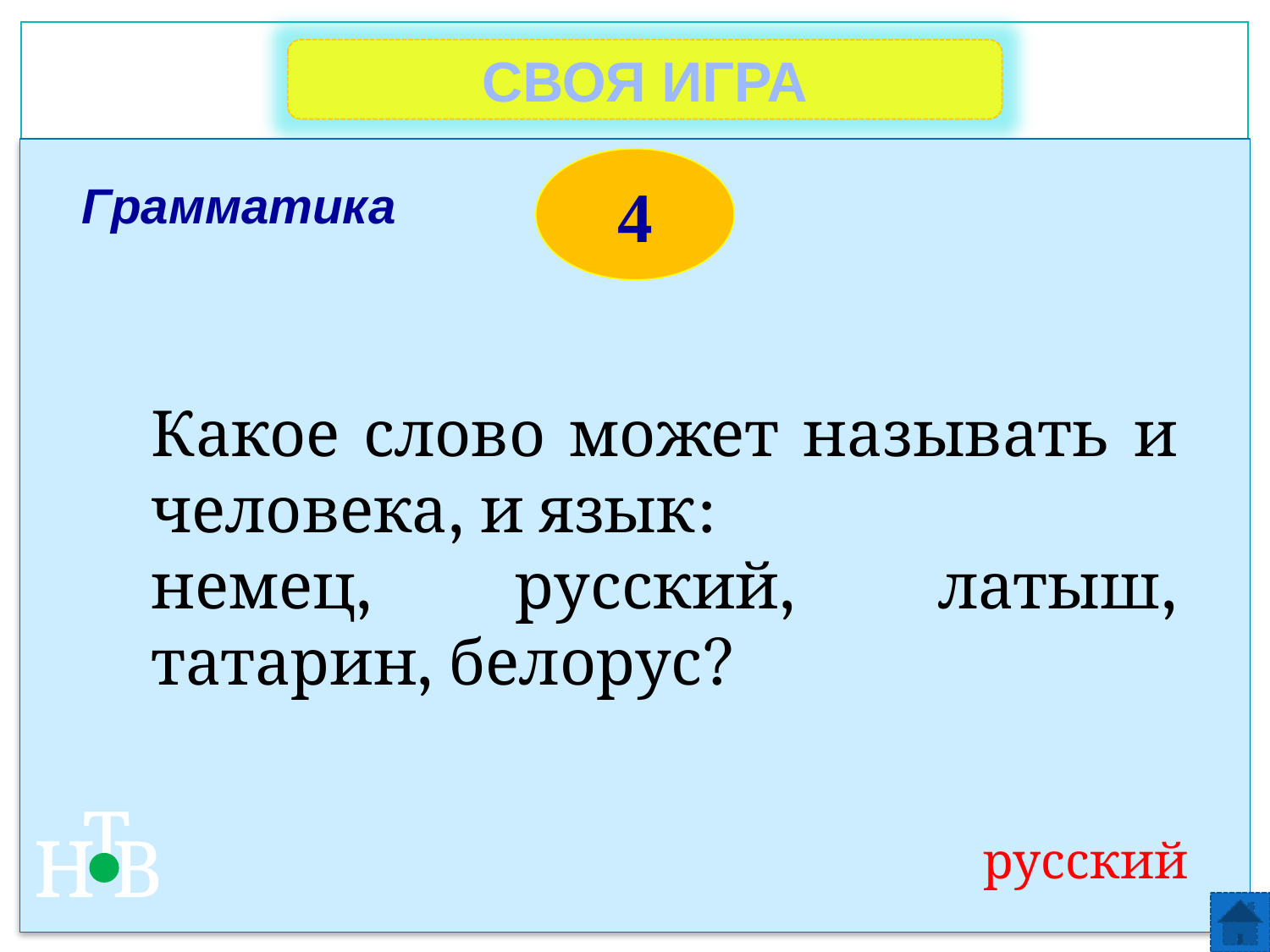

СВОЯ ИГРА

4
Грамматика
Какое слово может называть и человека, и язык:
немец, русский, латыш, татарин, белорус?
Т
Н
В
русский